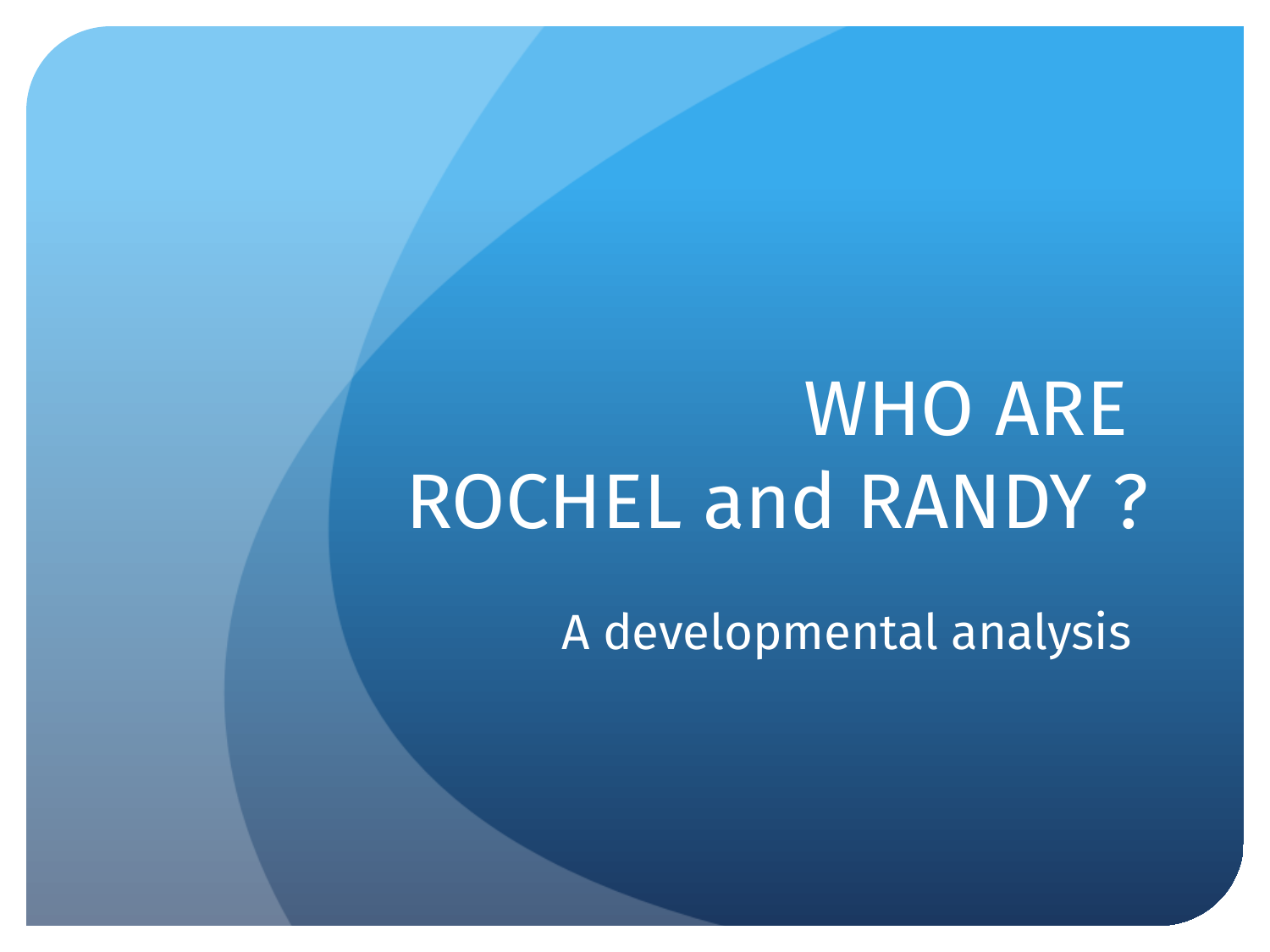

# WHO ARE ROCHEL and RANDY ?
A developmental analysis